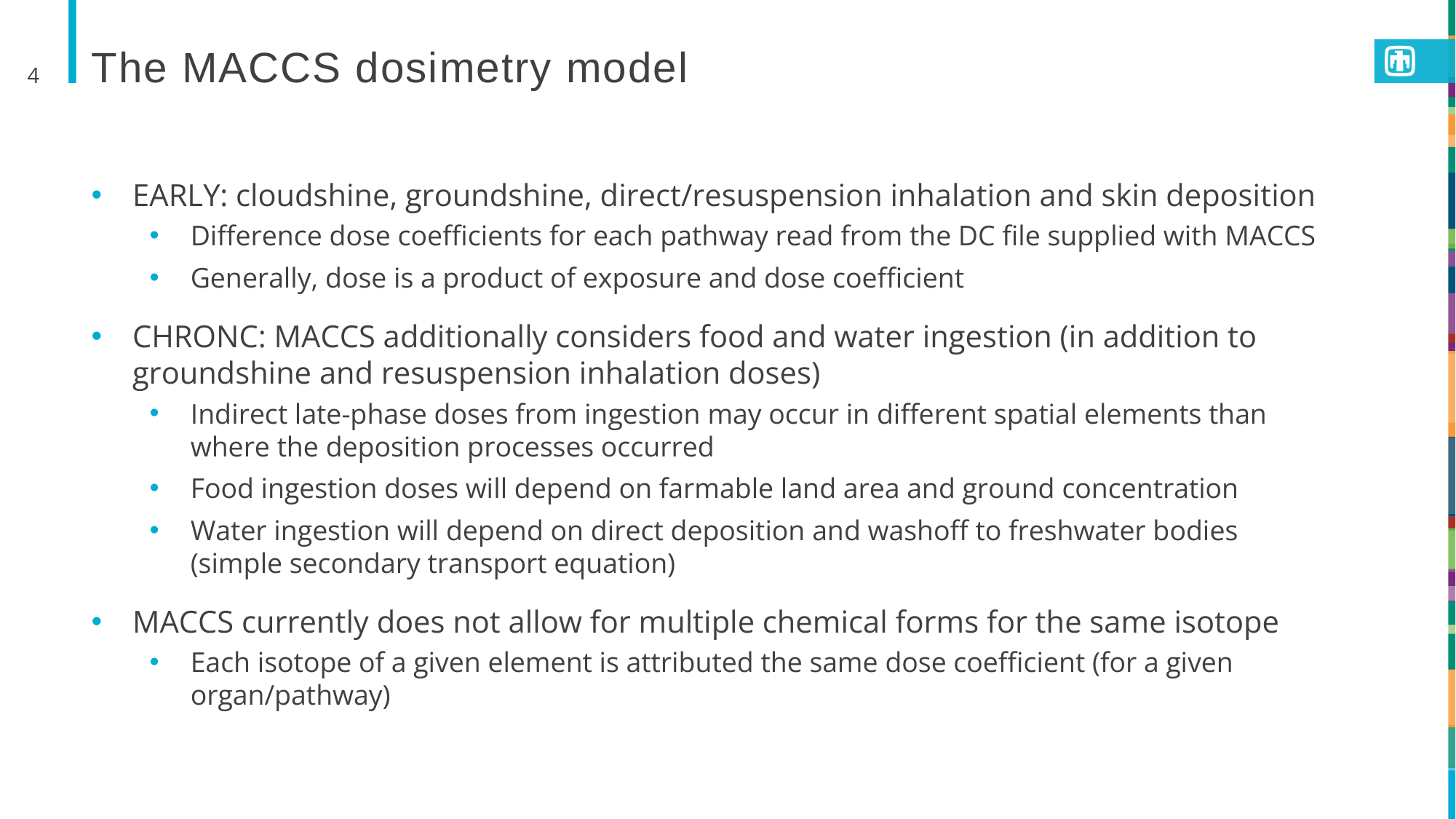

4
# The MACCS dosimetry model
EARLY: cloudshine, groundshine, direct/resuspension inhalation and skin deposition
Difference dose coefficients for each pathway read from the DC file supplied with MACCS
Generally, dose is a product of exposure and dose coefficient
CHRONC: MACCS additionally considers food and water ingestion (in addition to groundshine and resuspension inhalation doses)
Indirect late-phase doses from ingestion may occur in different spatial elements than where the deposition processes occurred
Food ingestion doses will depend on farmable land area and ground concentration
Water ingestion will depend on direct deposition and washoff to freshwater bodies (simple secondary transport equation)
MACCS currently does not allow for multiple chemical forms for the same isotope
Each isotope of a given element is attributed the same dose coefficient (for a given organ/pathway)